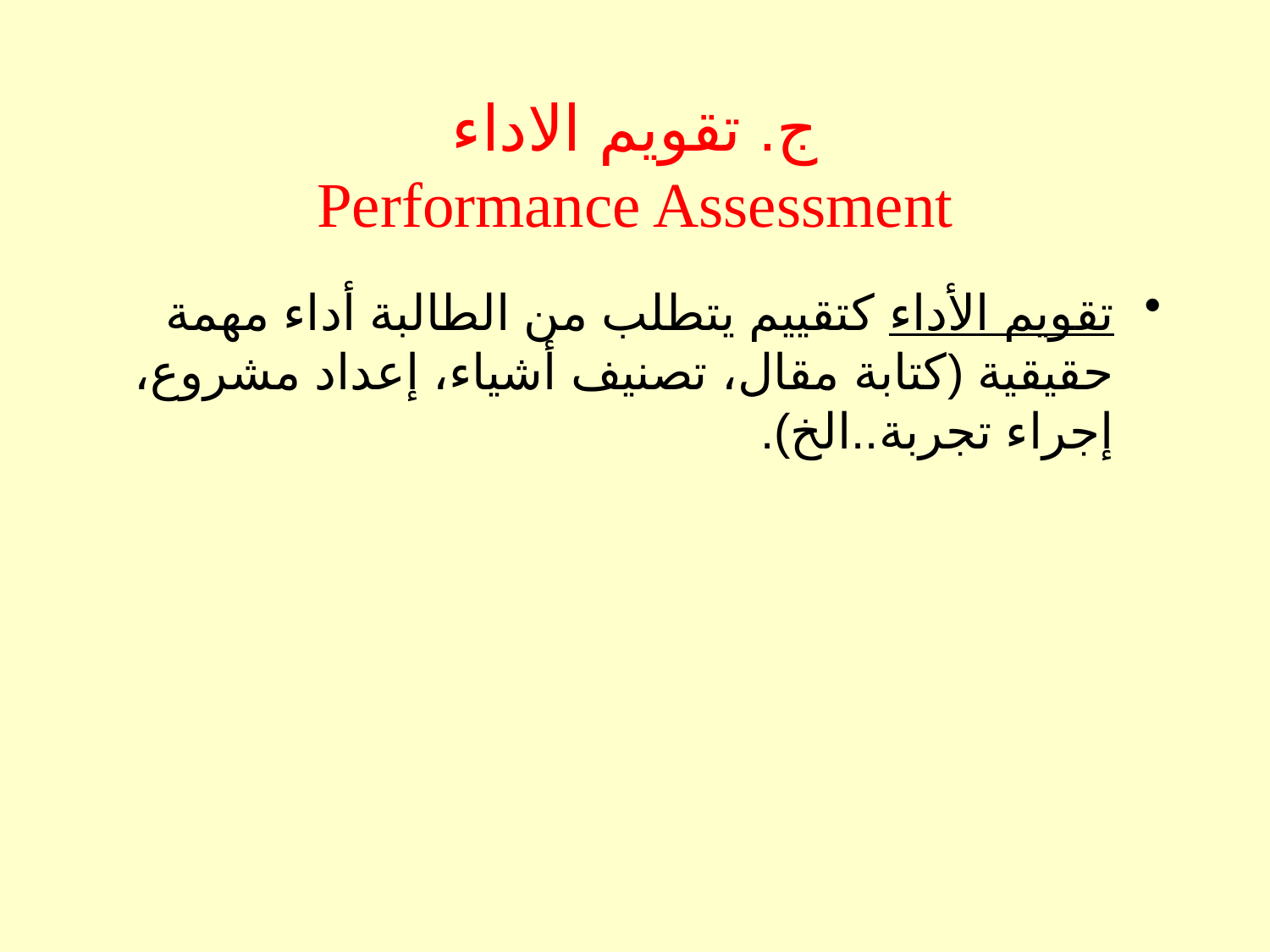

# ج. تقويم الاداء Performance Assessment
تقويم الأداء كتقييم يتطلب من الطالبة أداء مهمة حقيقية (كتابة مقال، تصنيف أشياء، إعداد مشروع، إجراء تجربة..الخ).